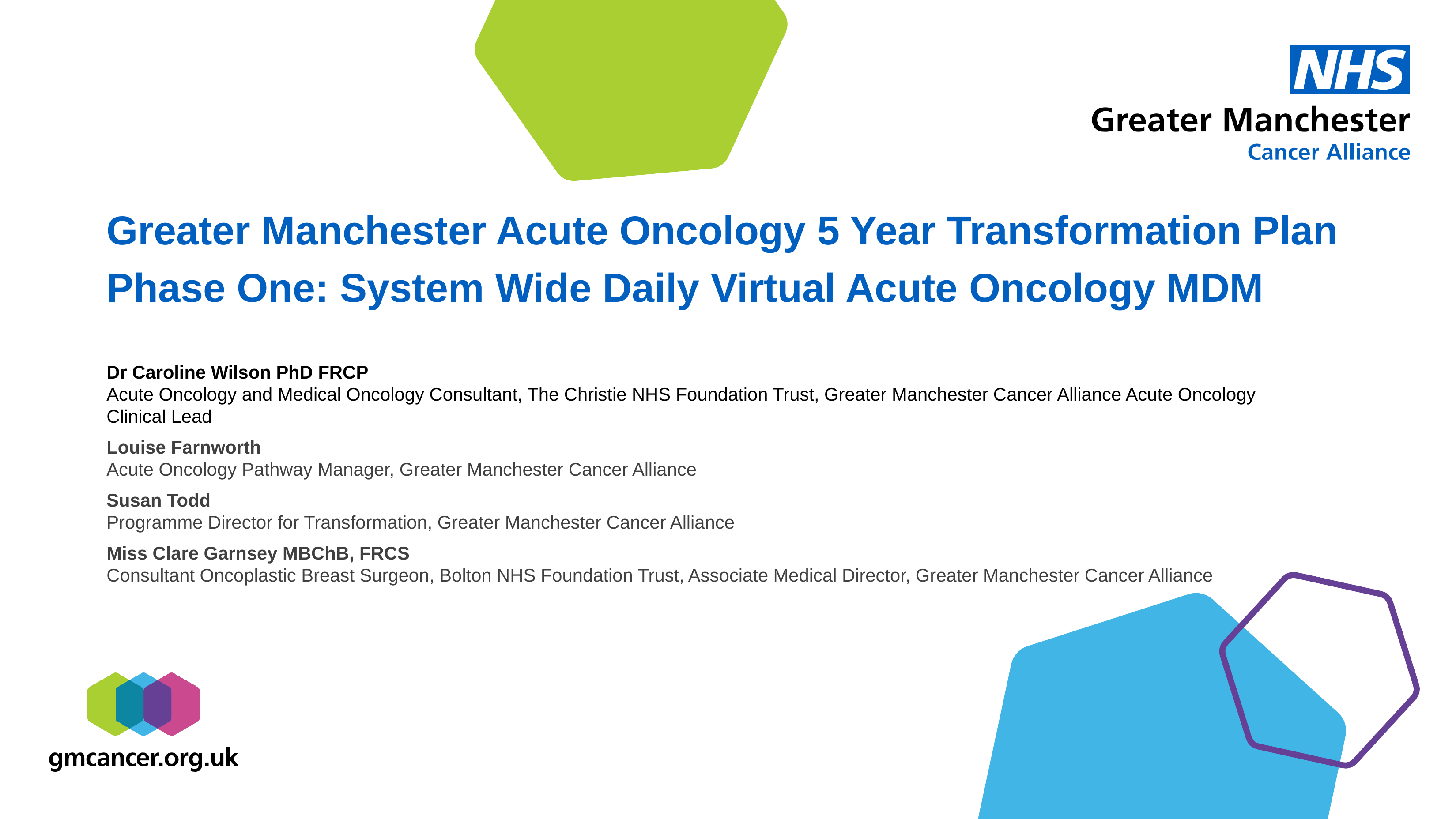

Greater Manchester Acute Oncology 5 Year Transformation Plan

Phase One: System Wide Daily Virtual Acute Oncology MDM
Dr Caroline Wilson PhD FRCP
Acute Oncology and Medical Oncology Consultant, The Christie NHS Foundation Trust, Greater Manchester Cancer Alliance Acute Oncology Clinical Lead

Louise Farnworth
Acute Oncology Pathway Manager, Greater Manchester Cancer Alliance

Susan Todd
Programme Director for Transformation, Greater Manchester Cancer Alliance

Miss Clare Garnsey MBChB, FRCS
Consultant Oncoplastic Breast Surgeon, Bolton NHS Foundation Trust, Associate Medical Director, Greater Manchester Cancer Alliance